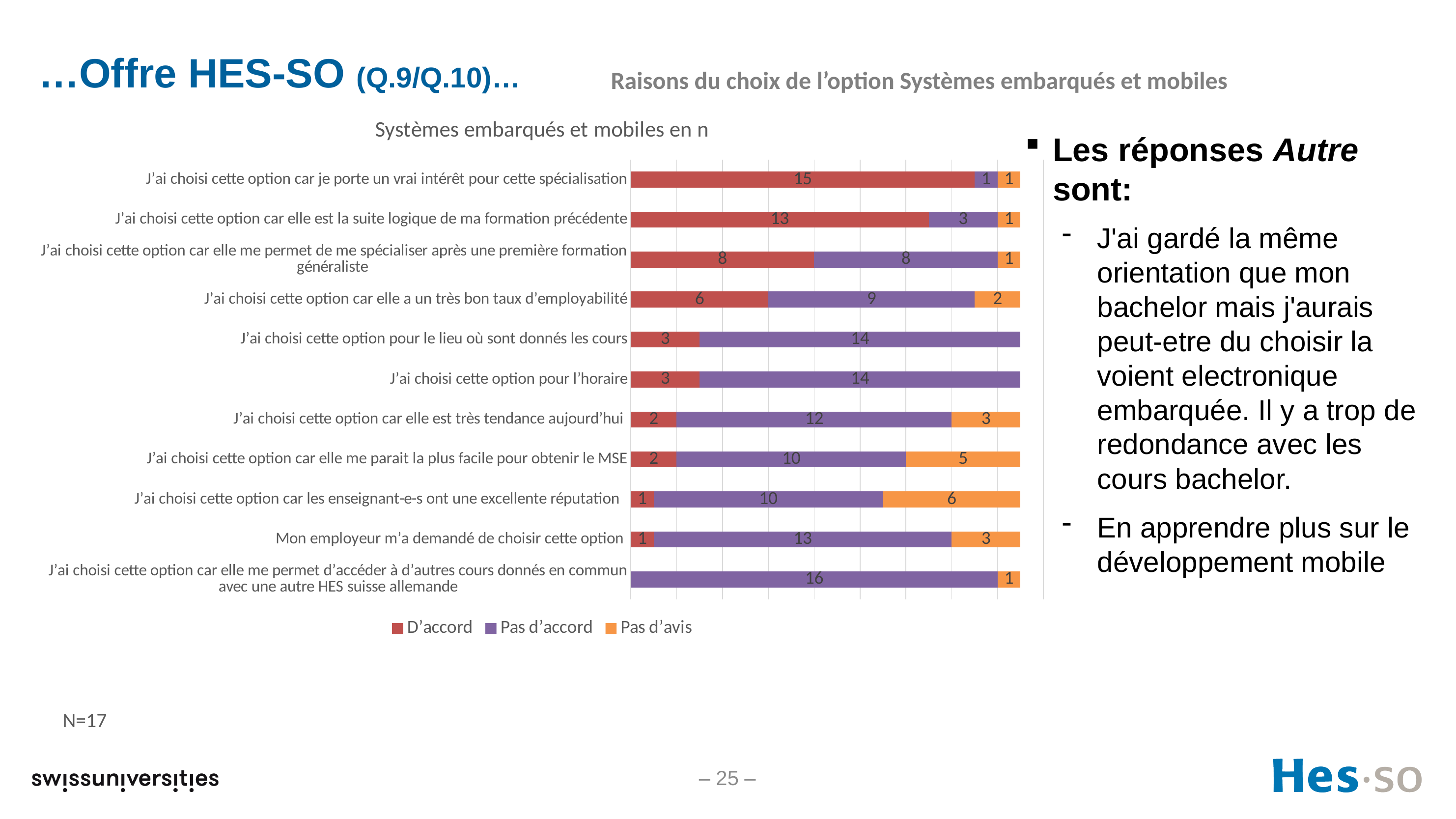

# …Offre HES-SO (Q.9/Q.10)…
Raisons du choix de l’option Systèmes embarqués et mobiles

### Chart: Systèmes embarqués et mobiles en n

| Category | D’accord | Pas d’accord | Pas d’avis |
|---|---|---|---|
| J’ai choisi cette option car elle me permet d’accéder à d’autres cours donnés en commun avec une autre HES suisse allemande | None | 16.0 | 1.0 |
| Mon employeur m’a demandé de choisir cette option  | 1.0 | 13.0 | 3.0 |
| J’ai choisi cette option car les enseignant-e-s ont une excellente réputation   | 1.0 | 10.0 | 6.0 |
| J’ai choisi cette option car elle me parait la plus facile pour obtenir le MSE | 2.0 | 10.0 | 5.0 |
| J’ai choisi cette option car elle est très tendance aujourd’hui  | 2.0 | 12.0 | 3.0 |
| J’ai choisi cette option pour l’horaire | 3.0 | 14.0 | None |
| J’ai choisi cette option pour le lieu où sont donnés les cours | 3.0 | 14.0 | None |
| J’ai choisi cette option car elle a un très bon taux d’employabilité | 6.0 | 9.0 | 2.0 |
| J’ai choisi cette option car elle me permet de me spécialiser après une première formation généraliste  | 8.0 | 8.0 | 1.0 |
| J’ai choisi cette option car elle est la suite logique de ma formation précédente | 13.0 | 3.0 | 1.0 |
| J’ai choisi cette option car je porte un vrai intérêt pour cette spécialisation | 15.0 | 1.0 | 1.0 |
Les réponses Autre sont:
J'ai gardé la même orientation que mon bachelor mais j'aurais peut-etre du choisir la voient electronique embarquée. Il y a trop de redondance avec les cours bachelor.
En apprendre plus sur le développement mobile
N=17